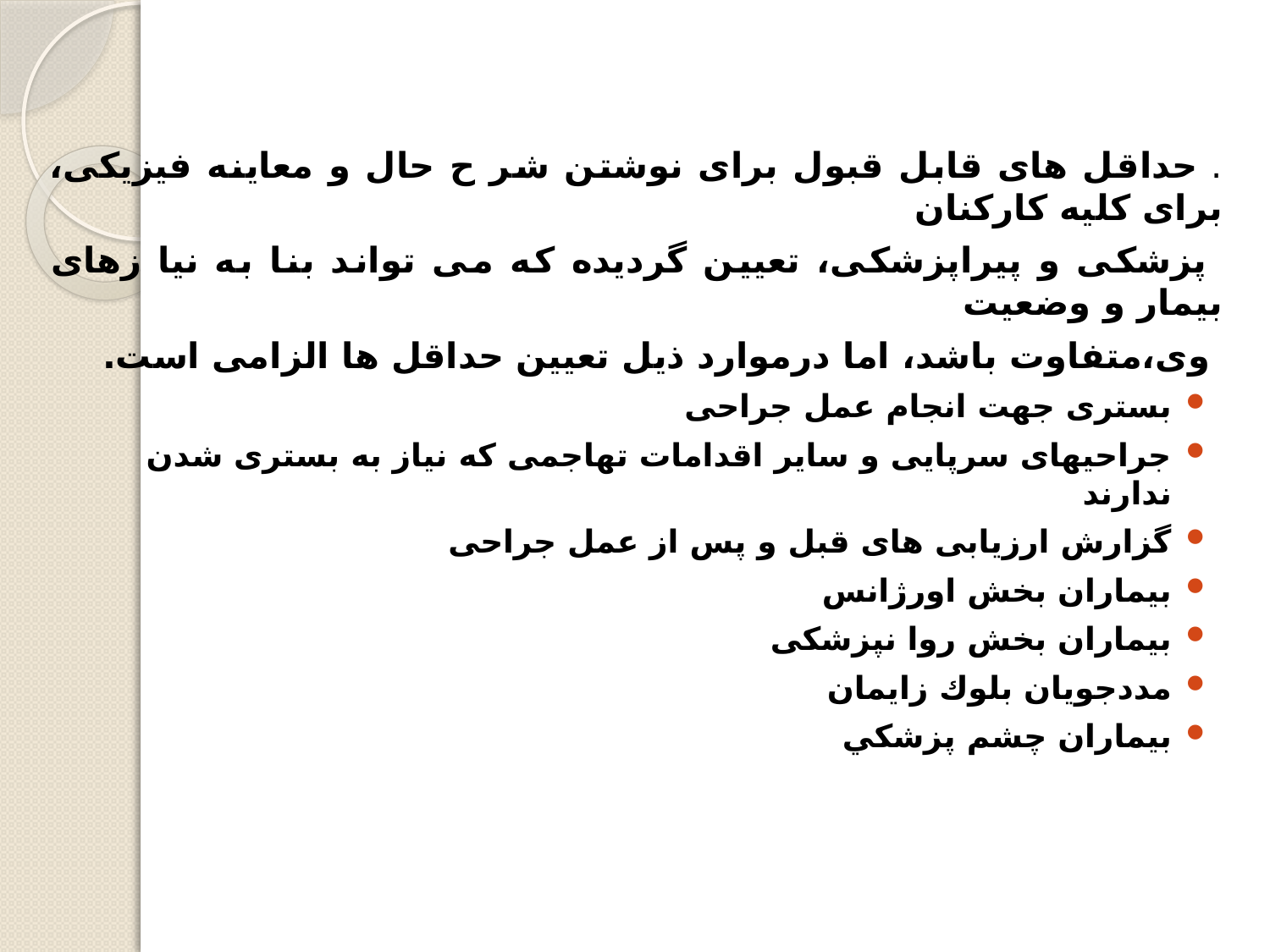

. حداقل های قابل قبول برای نوشتن شر ح حال و معاینه فیزیکی، برای کلیه کارکنان
 پزشکی و پیراپزشکی، تعیین گردیده که می تواند بنا به نیا زهای بیمار و وضعیت
 وی،متفاوت باشد، اما درموارد ذیل تعیین حداقل ها الزامی است.
بستری جهت انجام عمل جراحی
جراحیهای سرپایی و سایر اقدامات تهاجمی که نیاز به بستری شدن ندارند
گزارش ارزیابی های قبل و پس از عمل جراحی
بیماران بخش اورژانس
بيماران بخش روا نپزشکی
مددجويان بلوك زايمان
بيماران چشم پزشكي